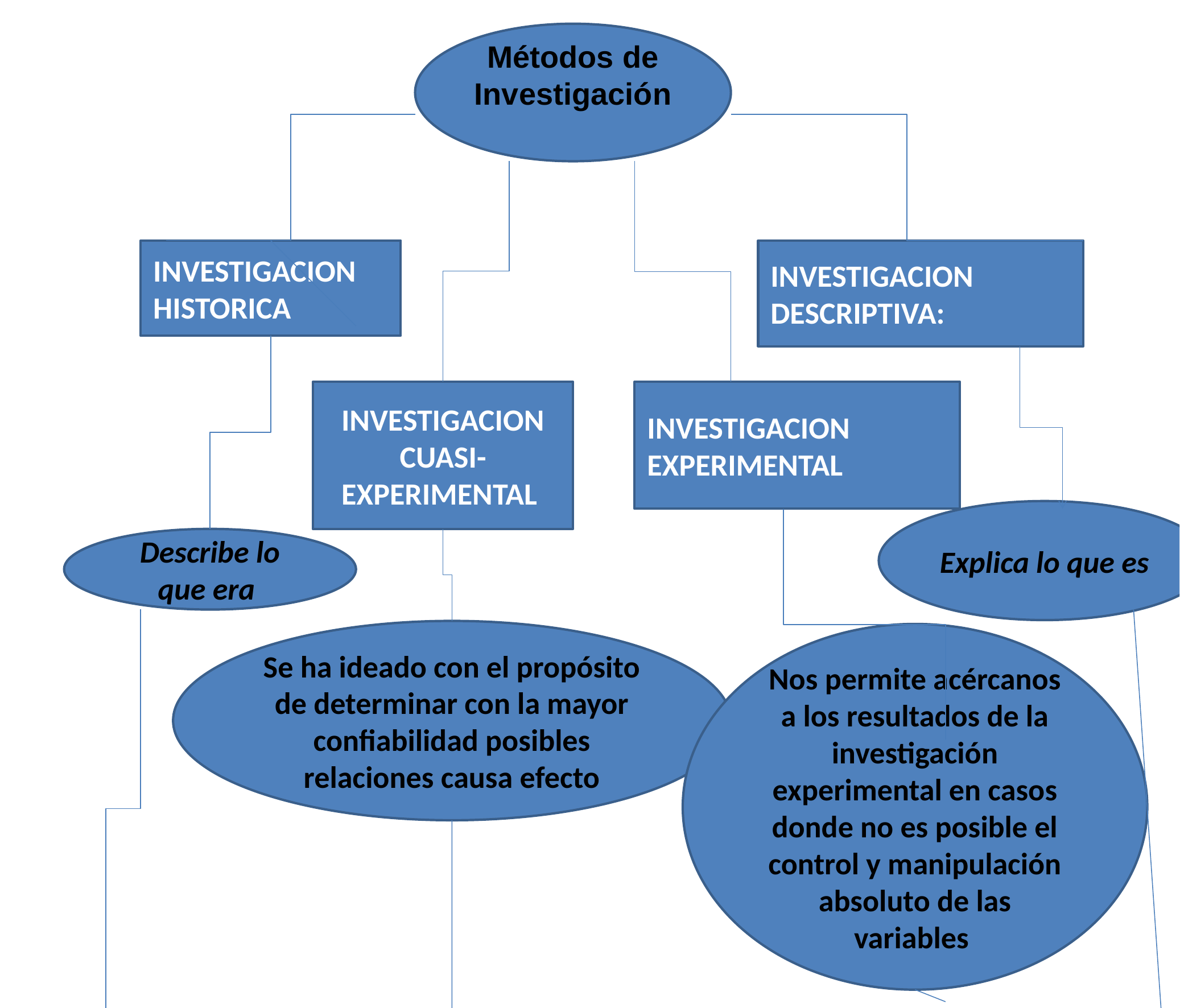

Métodos de
Investigación

INVESTIGACION HISTORICA
INVESTIGACION DESCRIPTIVA:
INVESTIGACION CUASI-EXPERIMENTAL
INVESTIGACION EXPERIMENTAL
Explica lo que es
Describe lo que era
Se ha ideado con el propósito de determinar con la mayor confiabilidad posibles relaciones causa efecto
Nos permite acércanos a los resultados de la investigación experimental en casos donde no es posible el control y manipulación absoluto de las variables